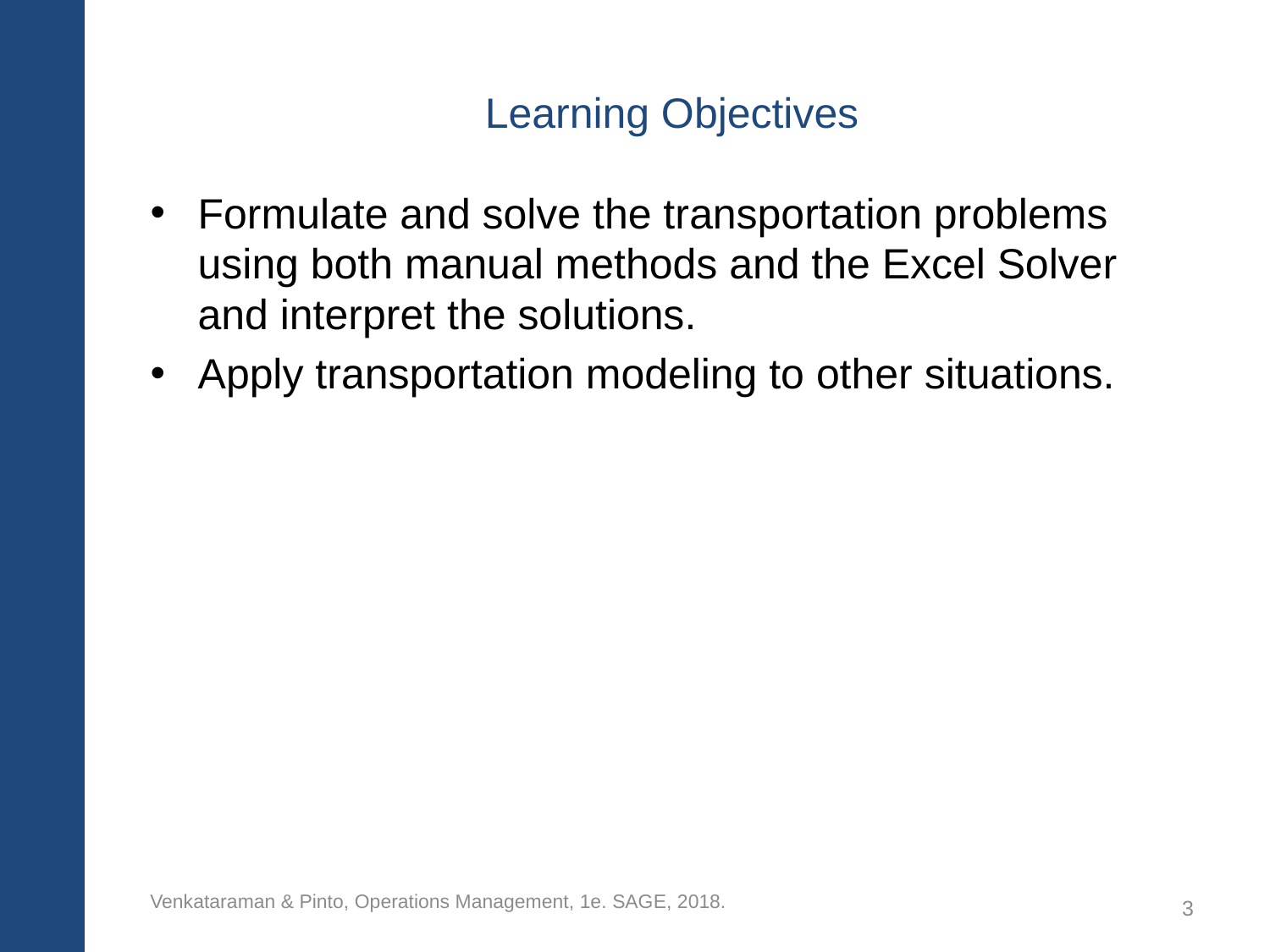

# Learning Objectives
Formulate and solve the transportation problems using both manual methods and the Excel Solver and interpret the solutions.
Apply transportation modeling to other situations.
Venkataraman & Pinto, Operations Management, 1e. SAGE, 2018.
3